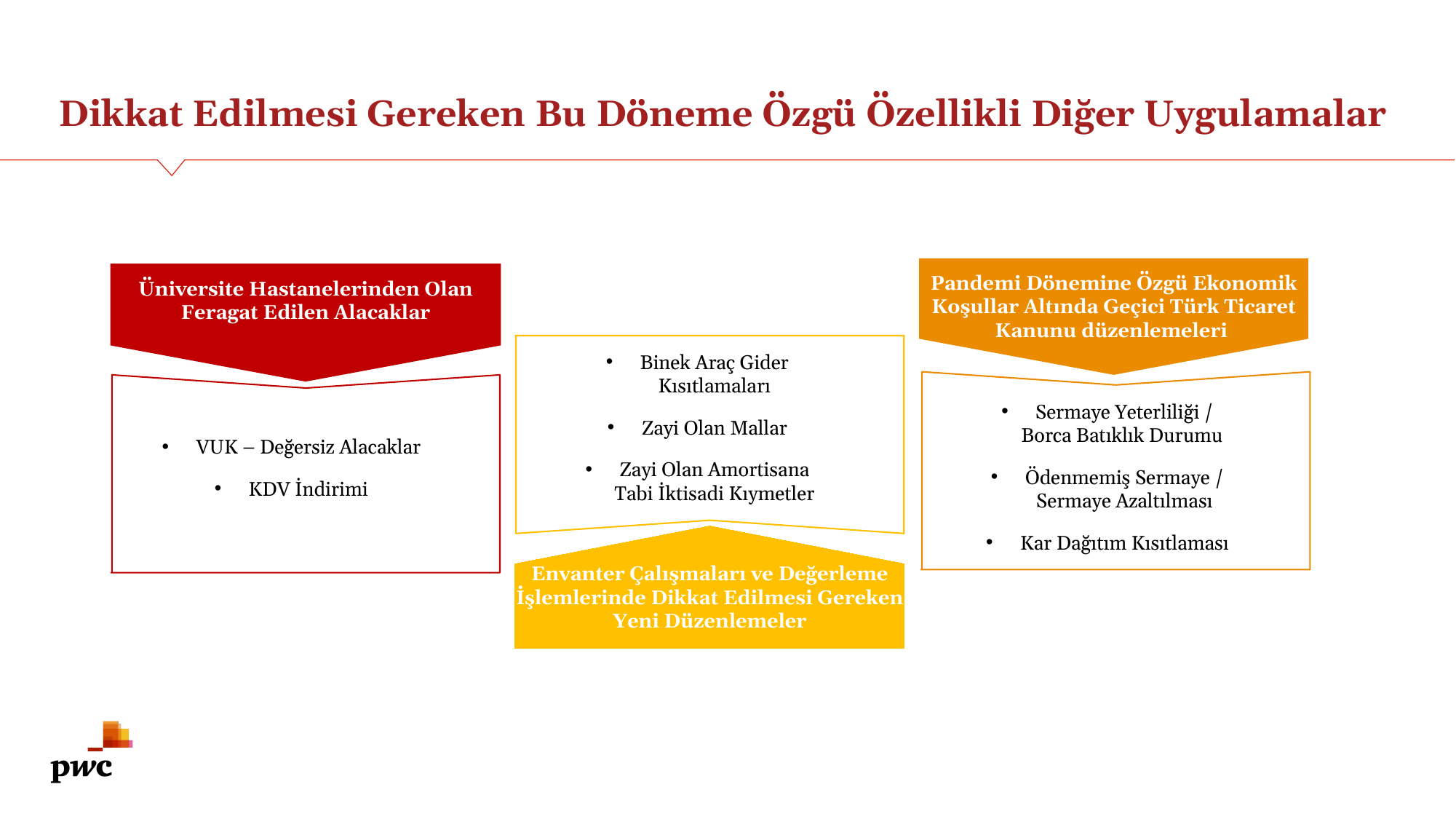

# Dikkat Edilmesi Gereken Bu Döneme Özgü Özellikli Diğer Uygulamalar
Pandemi Dönemine Özgü Ekonomik Koşullar Altında Geçici Türk Ticaret Kanunu düzenlemeleri

Üniversite Hastanelerinden Olan Feragat Edilen Alacaklar

Binek Araç Gider Kısıtlamaları
Zayi Olan Mallar
Zayi Olan Amortisana Tabi İktisadi Kıymetler

Envanter Çalışmaları ve Değerleme İşlemlerinde Dikkat Edilmesi Gereken Yeni Düzenlemeler
VUK – Değersiz Alacaklar
KDV İndirimi

Sermaye Yeterliliği / Borca Batıklık Durumu
Ödenmemiş Sermaye / Sermaye Azaltılması
Kar Dağıtım Kısıtlaması